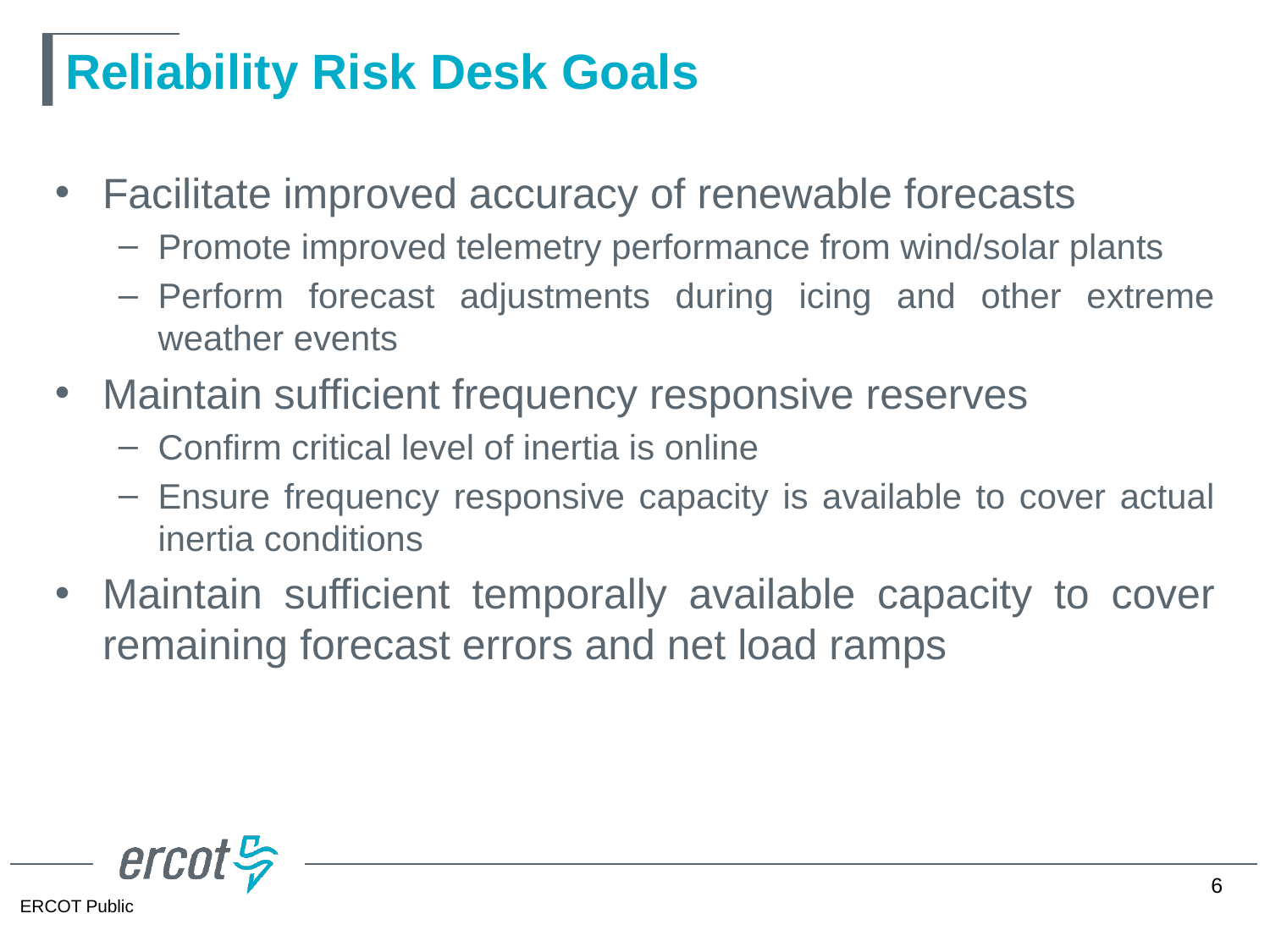

# Reliability Risk Desk Goals
Facilitate improved accuracy of renewable forecasts
Promote improved telemetry performance from wind/solar plants
Perform forecast adjustments during icing and other extreme weather events
Maintain sufficient frequency responsive reserves
Confirm critical level of inertia is online
Ensure frequency responsive capacity is available to cover actual inertia conditions
Maintain sufficient temporally available capacity to cover remaining forecast errors and net load ramps

6